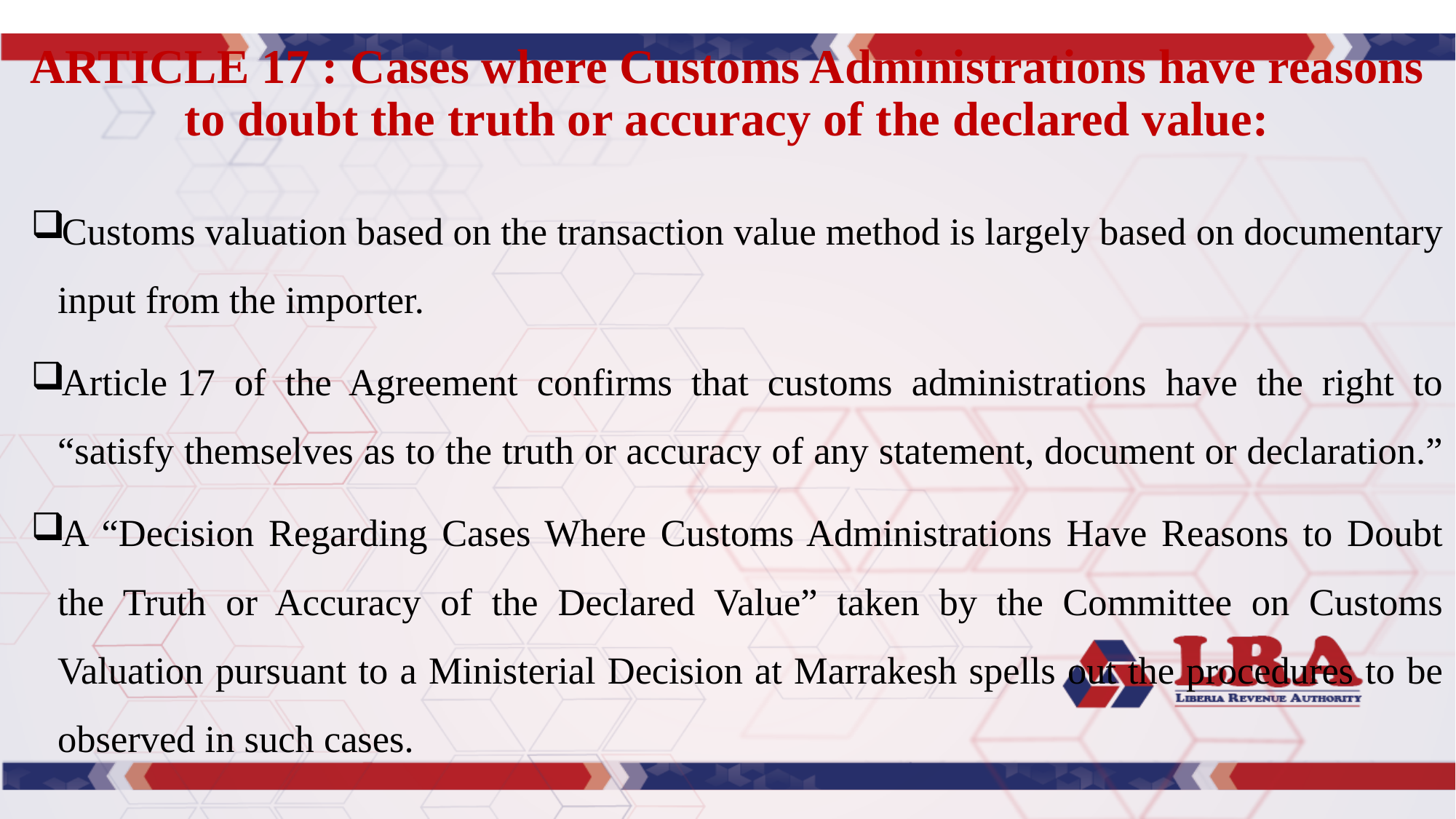

# ARTICLE 17 : Cases where Customs Administrations have reasons to doubt the truth or accuracy of the declared value:

Customs valuation based on the transaction value method is largely based on documentary input from the importer.
Article 17 of the Agreement confirms that customs administrations have the right to “satisfy themselves as to the truth or accuracy of any statement, document or declaration.”
A “Decision Regarding Cases Where Customs Administrations Have Reasons to Doubt the Truth or Accuracy of the Declared Value” taken by the Committee on Customs Valuation pursuant to a Ministerial Decision at Marrakesh spells out the procedures to be observed in such cases.